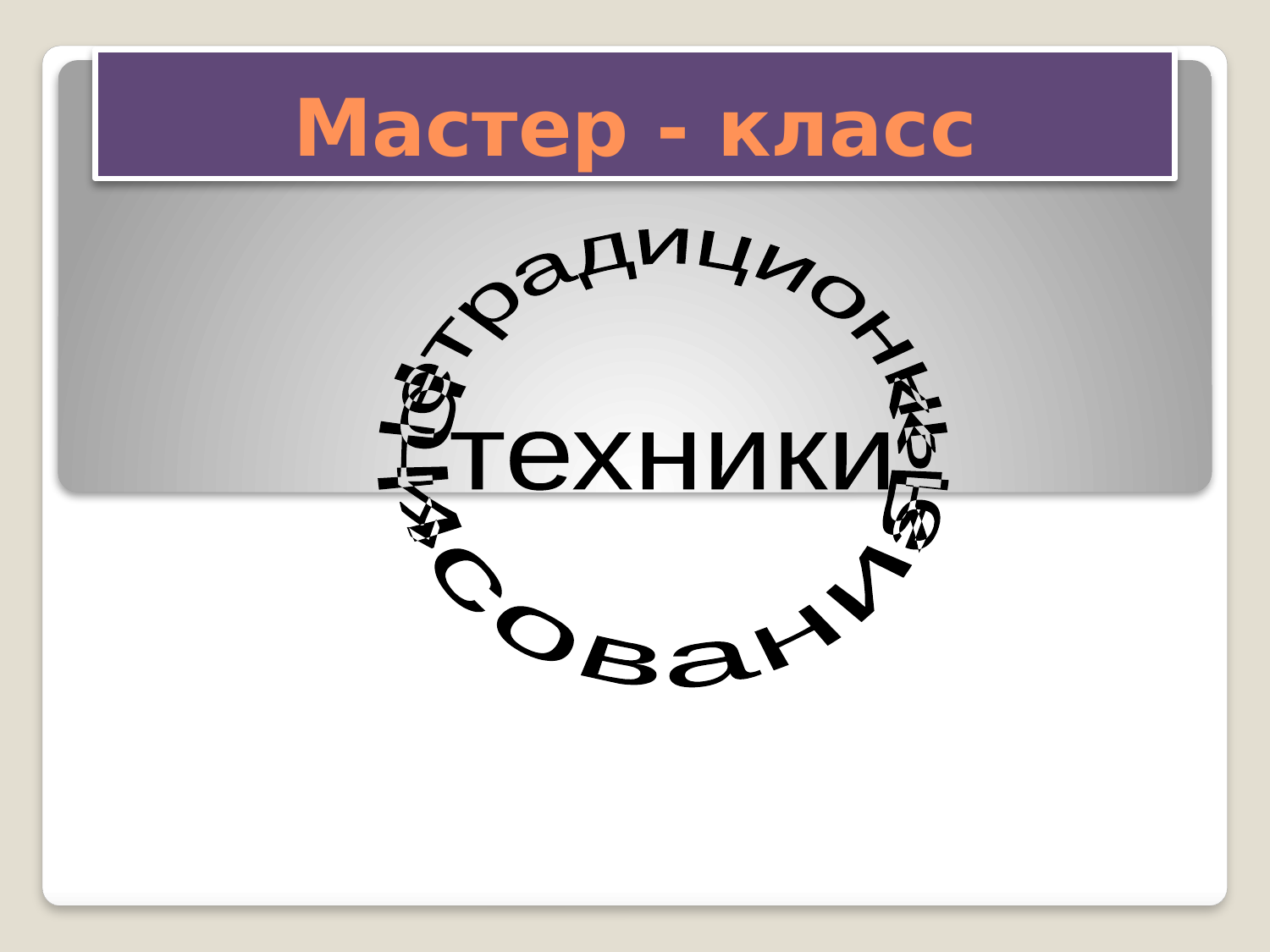

# Мастер - класс
«Нетрадиционные
техники
 рисования»